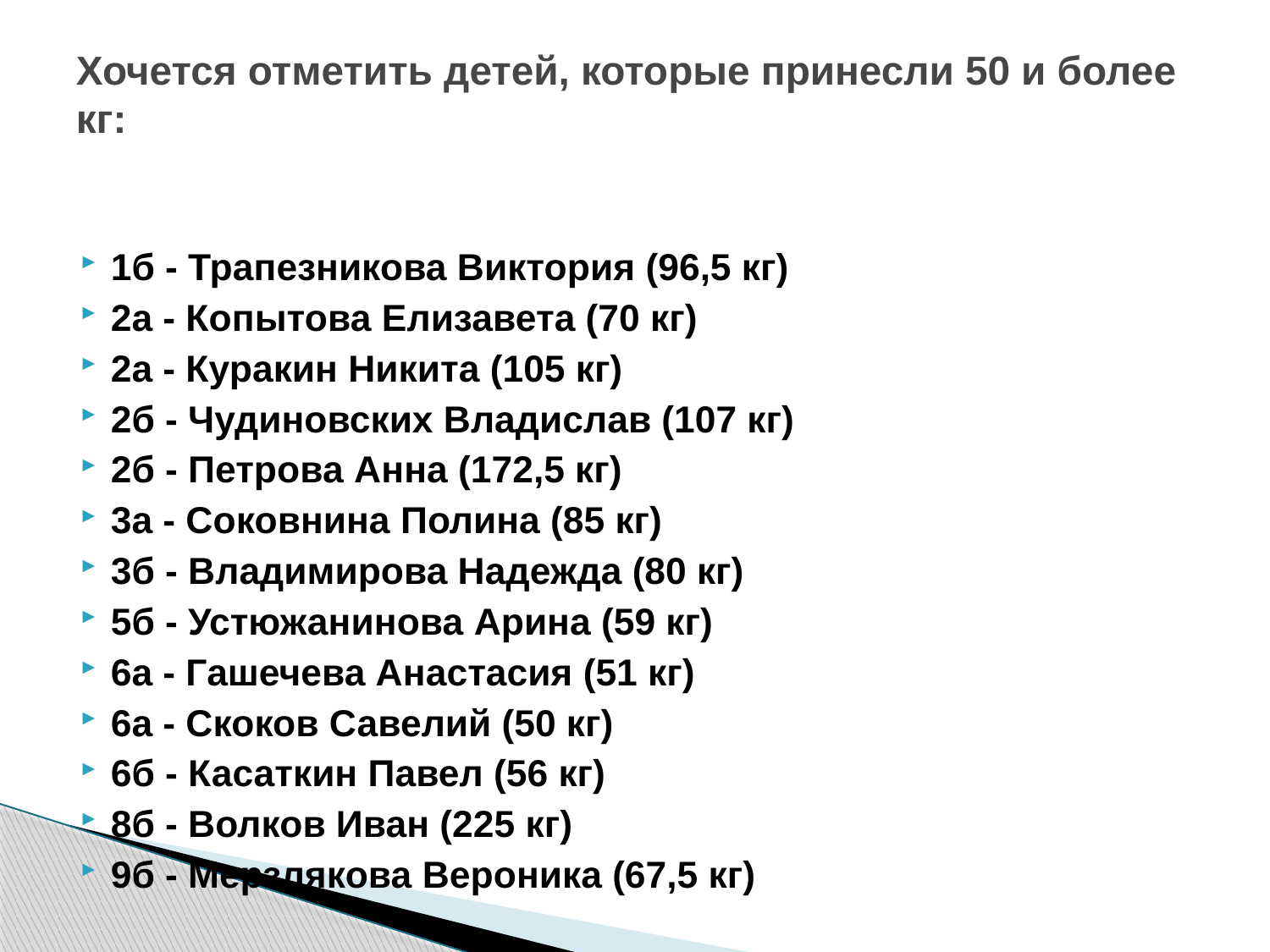

# Хочется отметить детей, которые принесли 50 и более кг:

1б - Трапезникова Виктория (96,5 кг)
2а - Копытова Елизавета (70 кг)
2а - Куракин Никита (105 кг)
2б - Чудиновских Владислав (107 кг)
2б - Петрова Анна (172,5 кг)
3а - Соковнина Полина (85 кг)
3б - Владимирова Надежда (80 кг)
5б - Устюжанинова Арина (59 кг)
6а - Гашечева Анастасия (51 кг)
6а - Скоков Савелий (50 кг)
6б - Касаткин Павел (56 кг)
8б - Волков Иван (225 кг)
9б - Мерзлякова Вероника (67,5 кг)